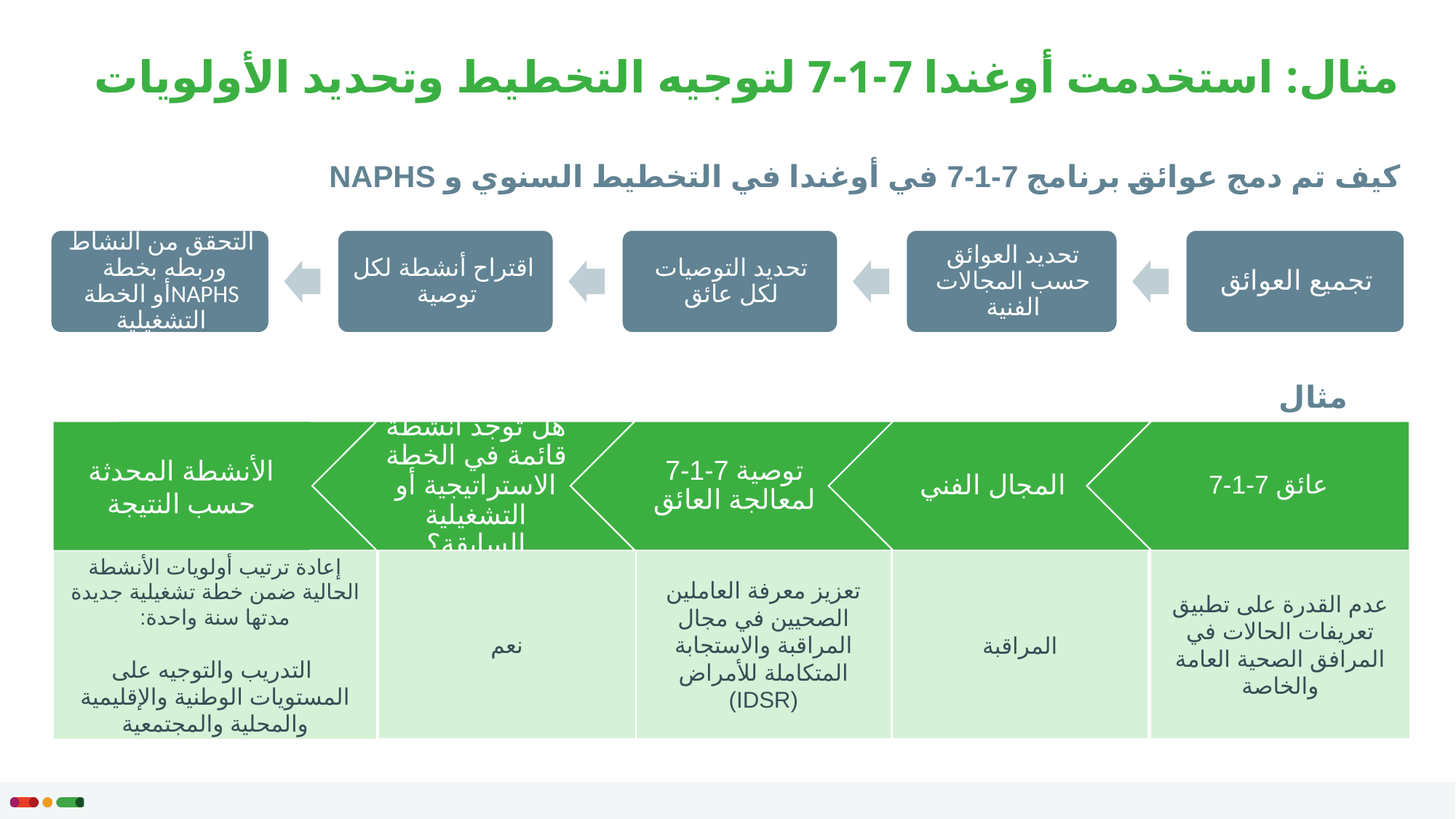

# مثال: استخدمت أوغندا 7-1-7 لتوجيه التخطيط وتحديد الأولويات
كيف تم دمج عوائق برنامج 7-1-7 في أوغندا في التخطيط السنوي و NAPHS
تجميع العوائق

تحديد العوائق حسب المجالات الفنية

تحديد التوصيات لكل عائق

 اقتراح أنشطة لكل توصية

التحقق من النشاط وربطه بخطة  NAPHSأو الخطة التشغيلية
عائق 7-1-7
المجال الفني
توصية 7-1-7 لمعالجة العائق
هل توجد أنشطة قائمة في الخطة الاستراتيجية أو التشغيلية السابقة؟
  الأنشطة المحدثة حسب النتيجة
نعم
تعزيز معرفة العاملين الصحيين في مجال المراقبة والاستجابة المتكاملة للأمراض (IDSR)
عدم القدرة على تطبيق تعريفات الحالات في المرافق الصحية العامة والخاصة
المراقبة
إعادة ترتيب أولويات الأنشطة الحالية ضمن خطة تشغيلية جديدة مدتها سنة واحدة:

 التدريب والتوجيه على المستويات الوطنية والإقليمية والمحلية والمجتمعية
مثال
 الأنشطة المحدثة
حسب النتيجة